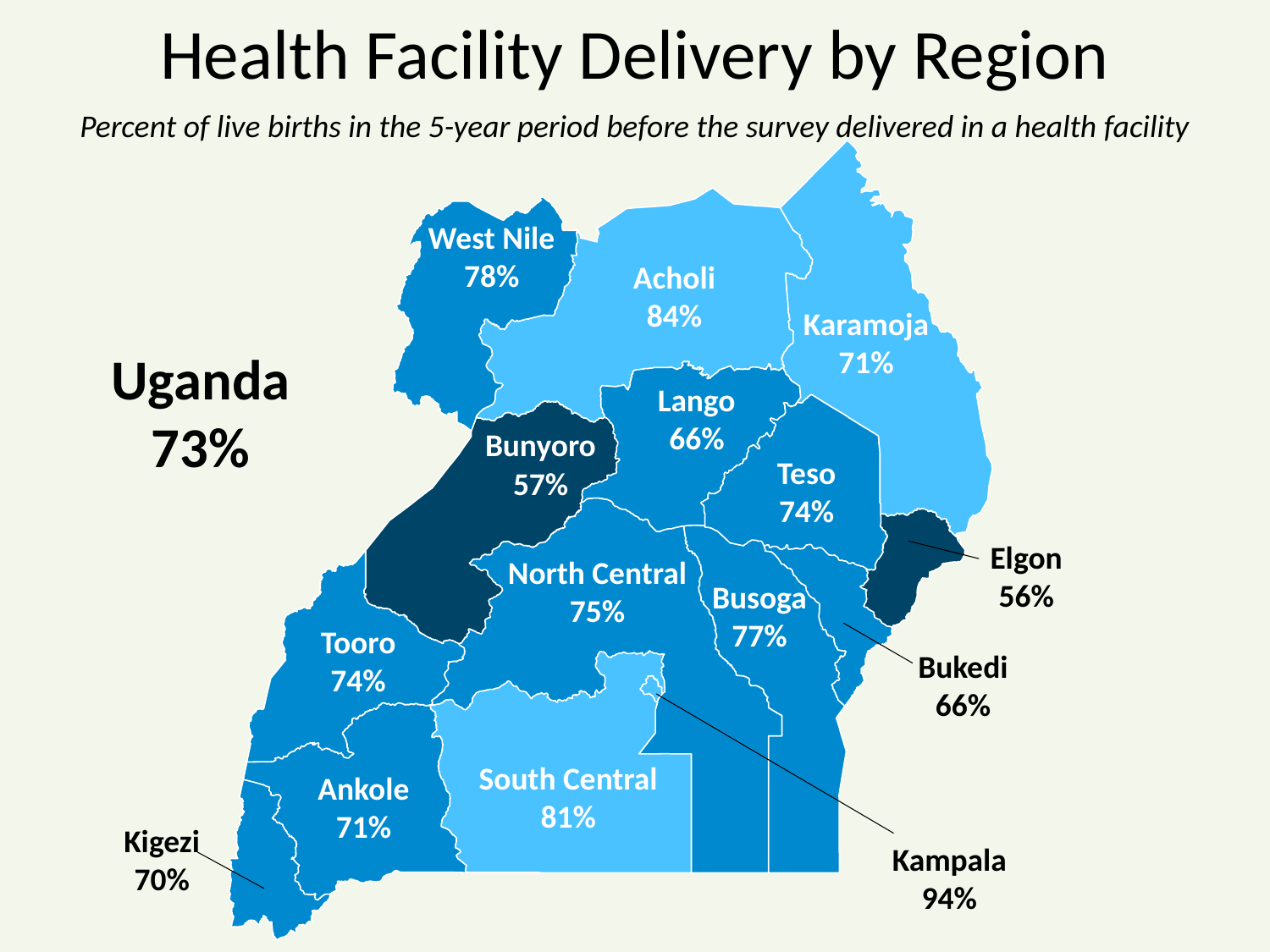

# Health Facility Delivery by Region
Percent of live births in the 5-year period before the survey delivered in a health facility

West Nile
78%
Acholi
84%
Karamoja
71%
Uganda
73%

Lango
66%

Bunyoro
57%
Teso
74%

Elgon
56%

North Central
75%

Busoga
77%
Tooro
74%
Bukedi
66%

South Central
81%
Ankole
71%

Kigezi
70%
Kampala
94%